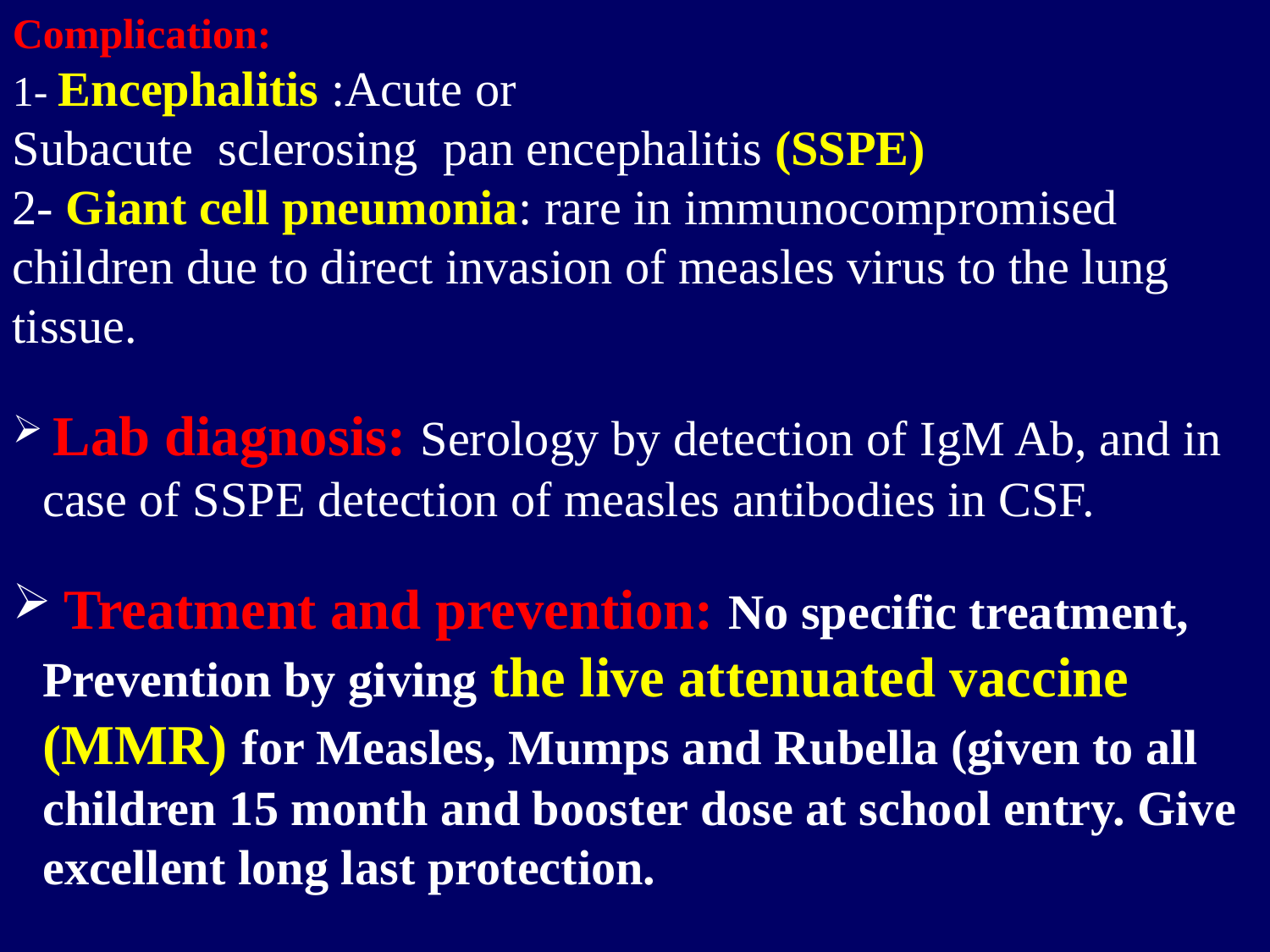

Complication:
1- Encephalitis :Acute or                                                 Subacute  sclerosing  pan encephalitis (SSPE)
2- Giant cell pneumonia: rare in immunocompromised children due to direct invasion of measles virus to the lung tissue.

 Lab diagnosis: Serology by detection of IgM Ab, and in case of SSPE detection of measles antibodies in CSF.

 Treatment and prevention: No specific treatment, Prevention by giving the live attenuated vaccine (MMR) for Measles, Mumps and Rubella (given to all children 15 month and booster dose at school entry. Give excellent long last protection.